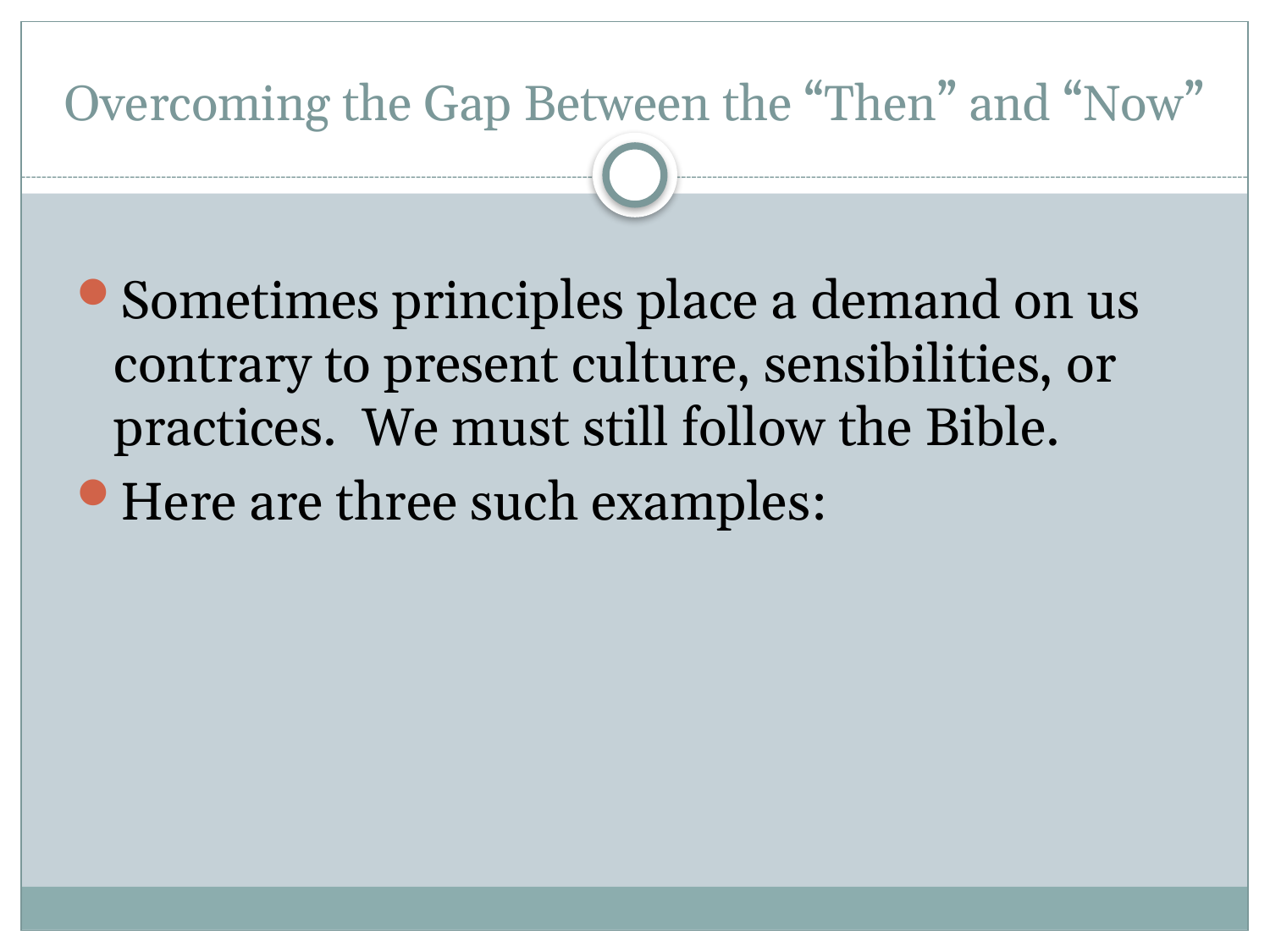

# Overcoming the Gap Between the “Then” and “Now”
Sometimes principles place a demand on us contrary to present culture, sensibilities, or practices.  We must still follow the Bible.
Here are three such examples: